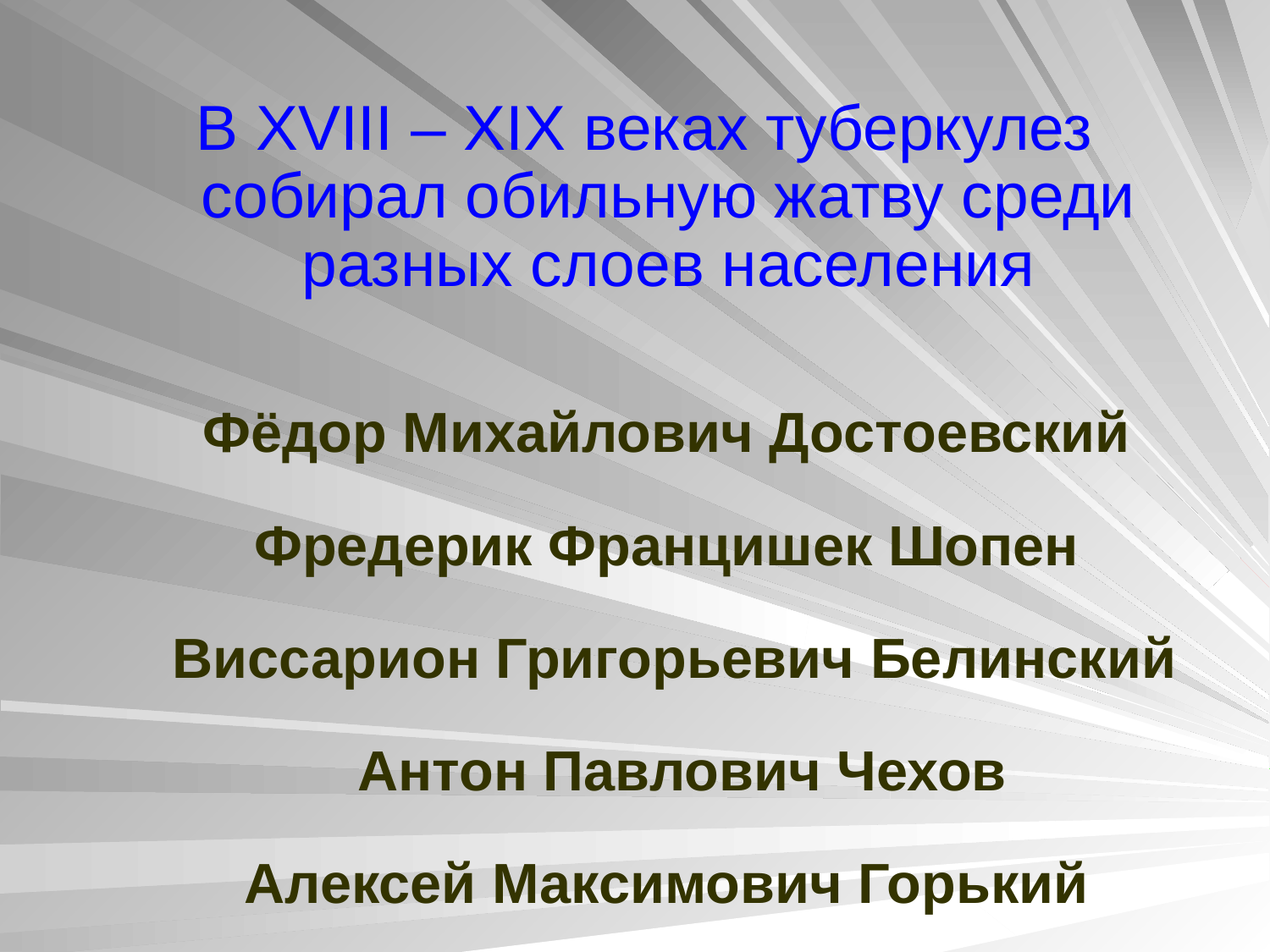

В ХVIII – ХIХ веках туберкулез собирал обильную жатву среди разных слоев населения
Фёдор Михайлович Достоевский
Фредерик Францишек Шопен
Виссарион Григорьевич Белинский
 Антон Павлович Чехов
Алексей Максимович Горький